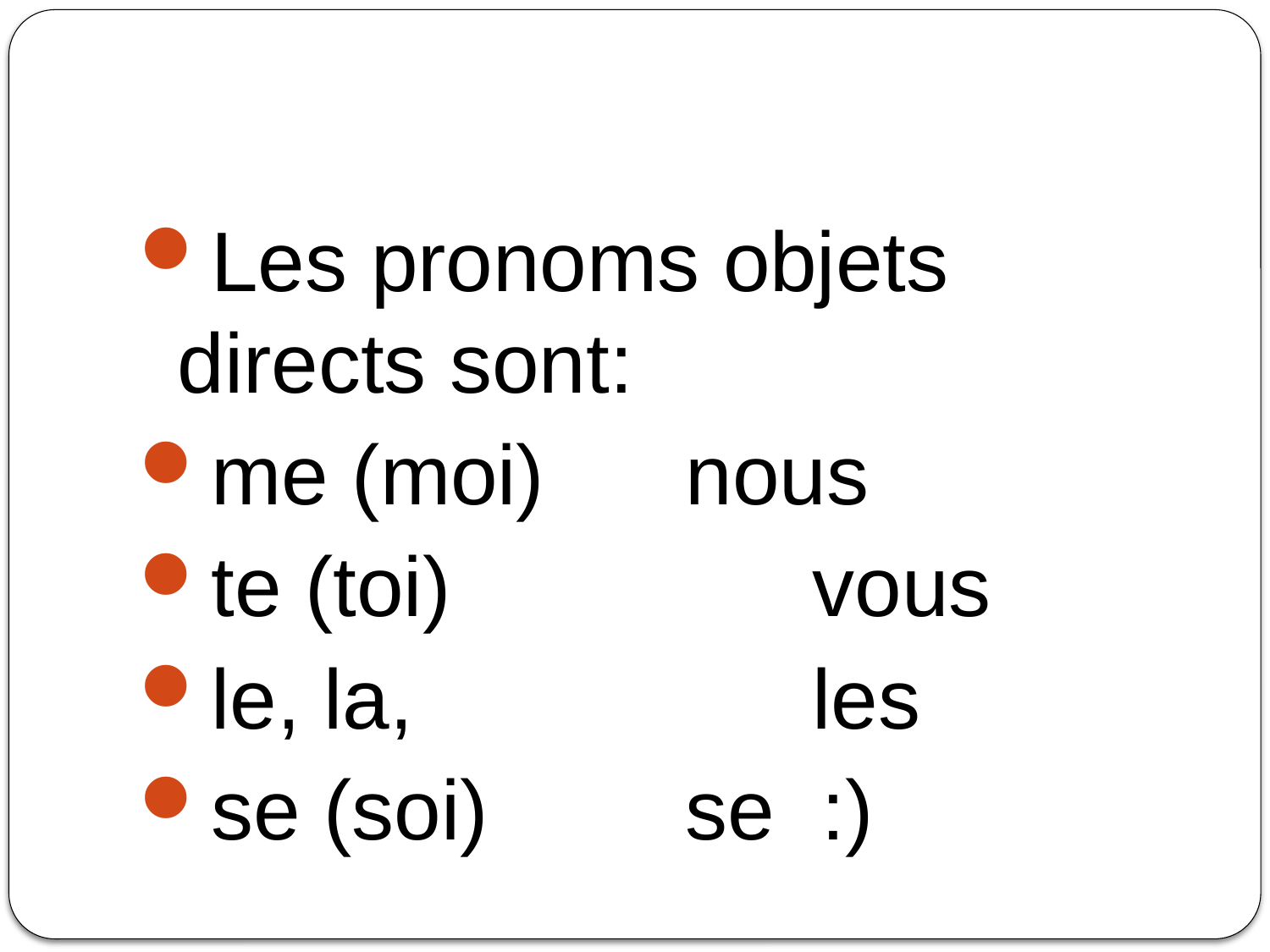

#
Les pronoms objets directs sont:
me (moi)		nous
te (toi)			vous
le, la, 			les
se (soi)		se  :)